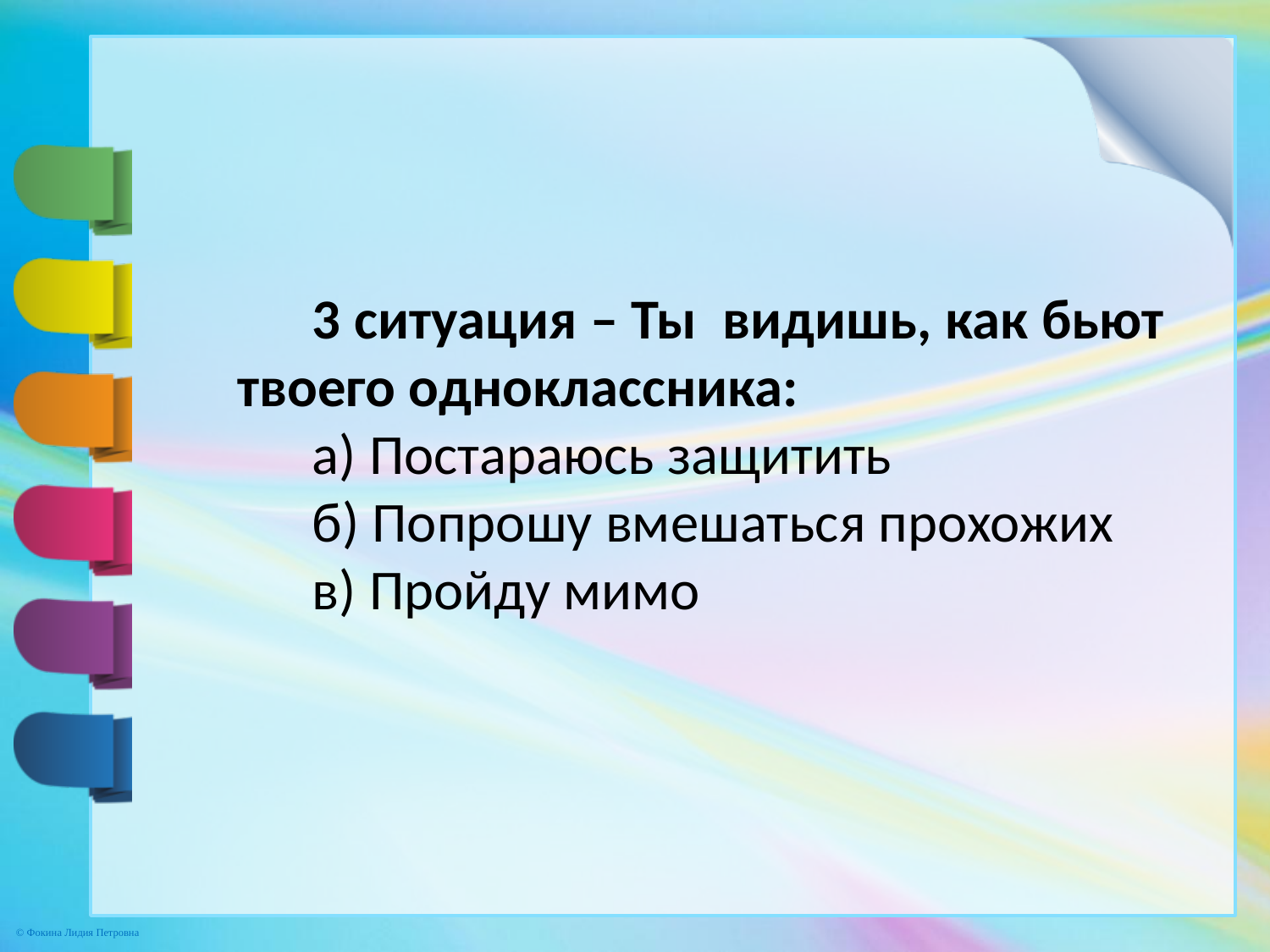

3 ситуация – Ты  видишь, как бьют твоего одноклассника:
а) Постараюсь защитить
б) Попрошу вмешаться прохожих
в) Пройду мимо